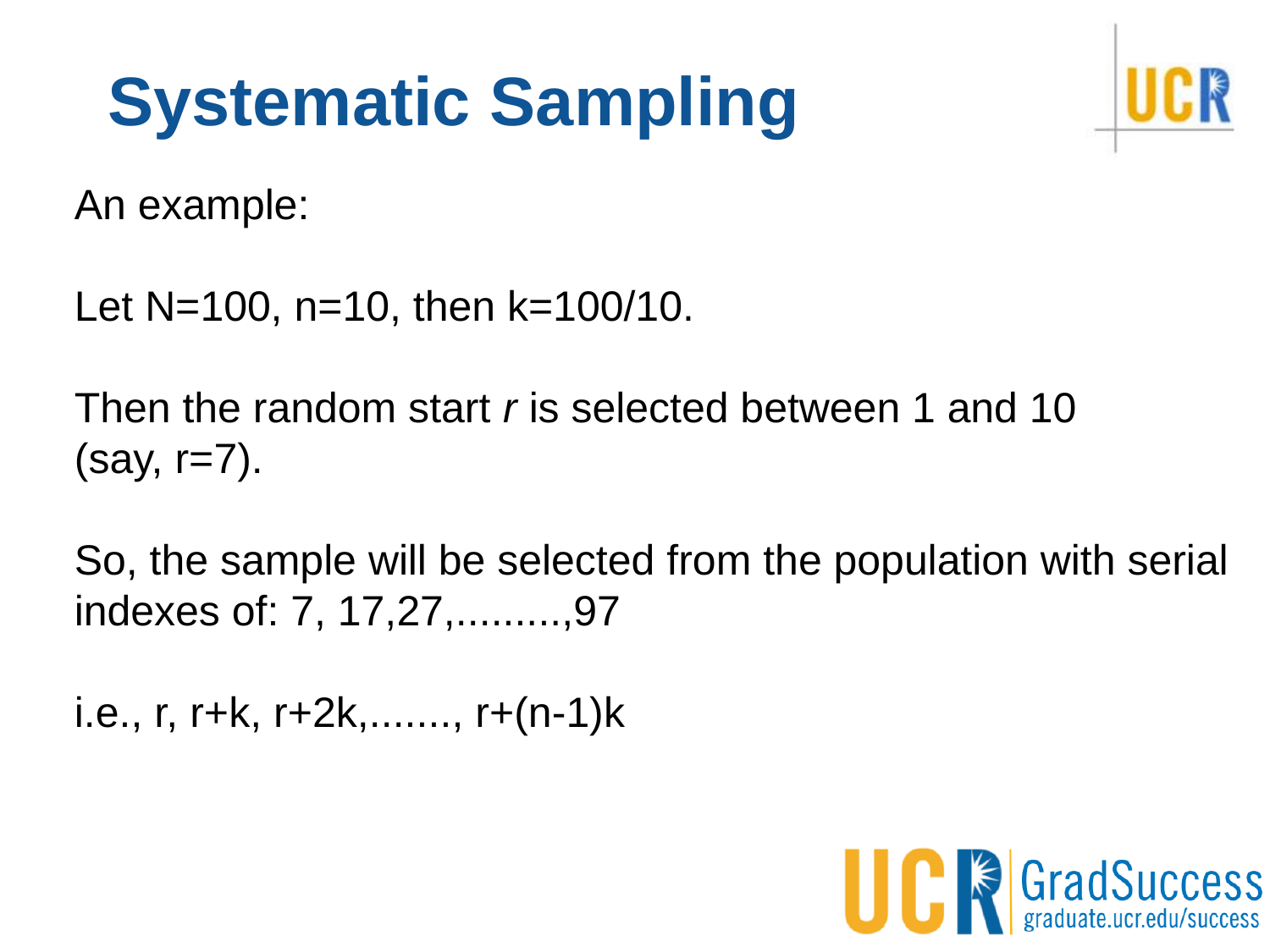

# Systematic Sampling
An example:

Let N=100, n=10, then k=100/10.

Then the random start r is selected between 1 and 10
(say, r=7).

So, the sample will be selected from the population with serial indexes of: 7, 17,27,.........,97

i.e., r, r+k, r+2k,......., r+(n-1)k